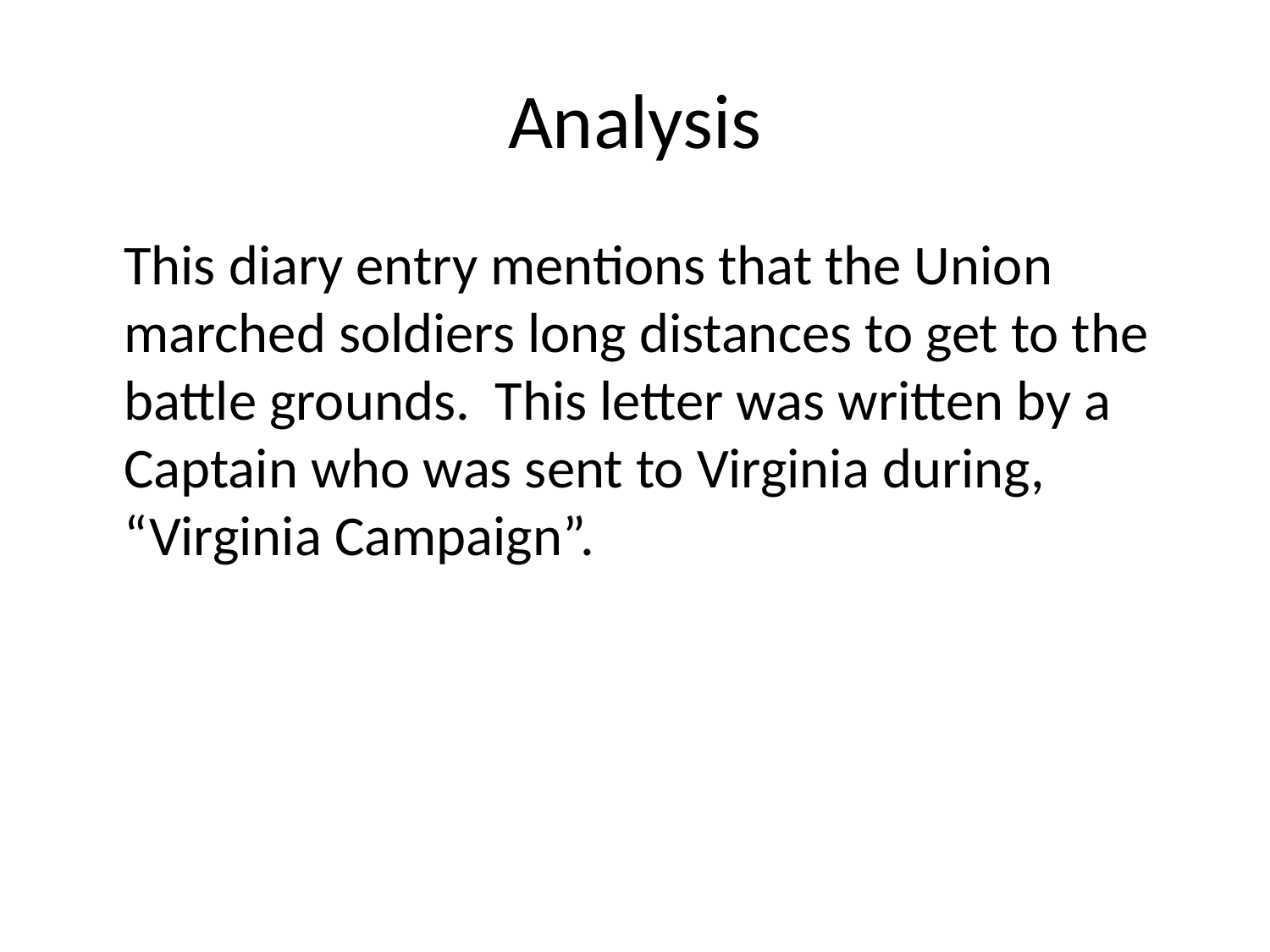

# Analysis
	This diary entry mentions that the Union marched soldiers long distances to get to the battle grounds.  This letter was written by a Captain who was sent to Virginia during, “Virginia Campaign”.